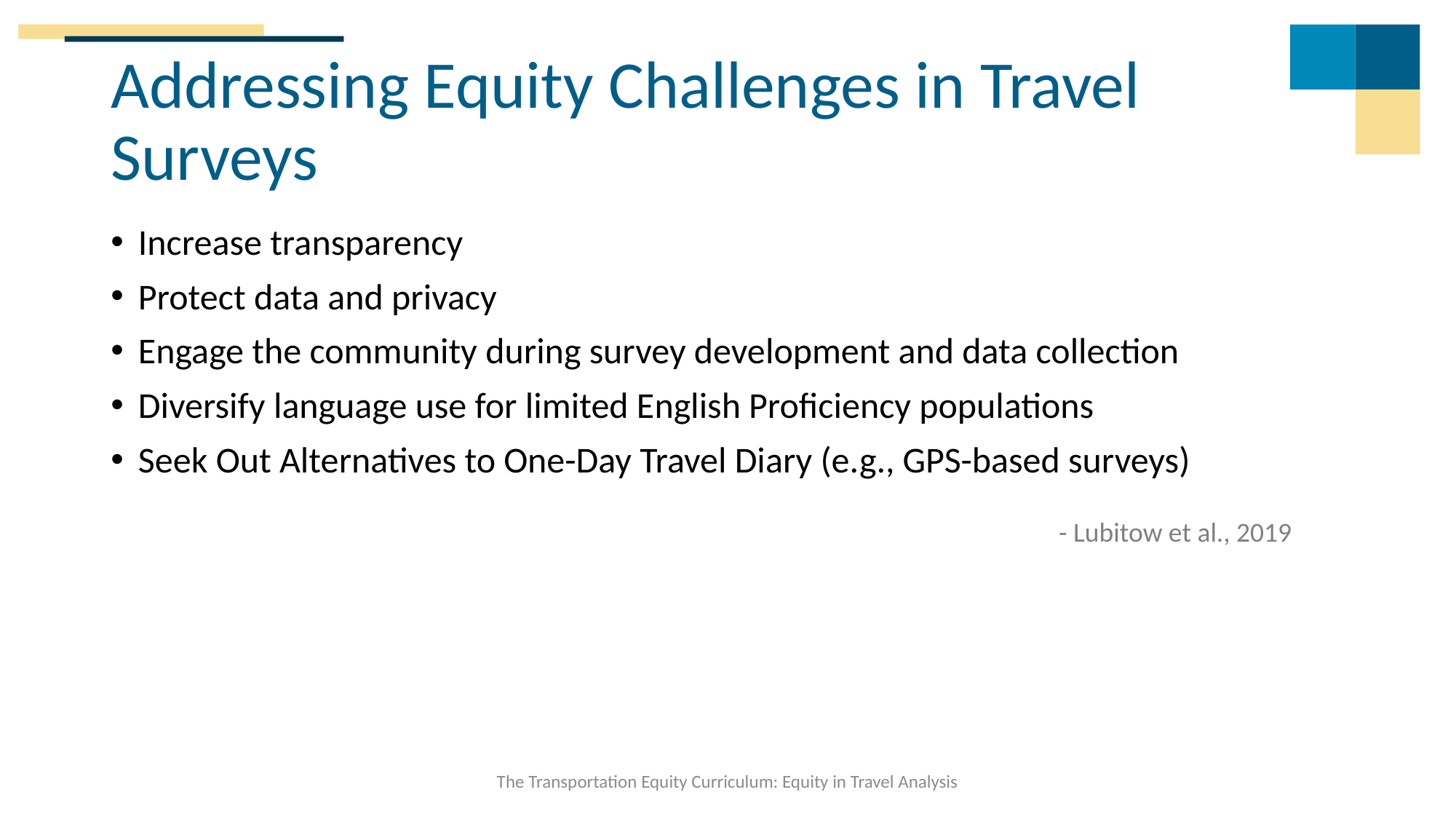

# Addressing Equity Challenges in Travel Surveys
Increase transparency
Protect data and privacy
Engage the community during survey development and data collection
Diversify language use for limited English Proficiency populations
Seek Out Alternatives to One-Day Travel Diary (e.g., GPS-based surveys)
- Lubitow et al., 2019
The Transportation Equity Curriculum: Equity in Travel Analysis